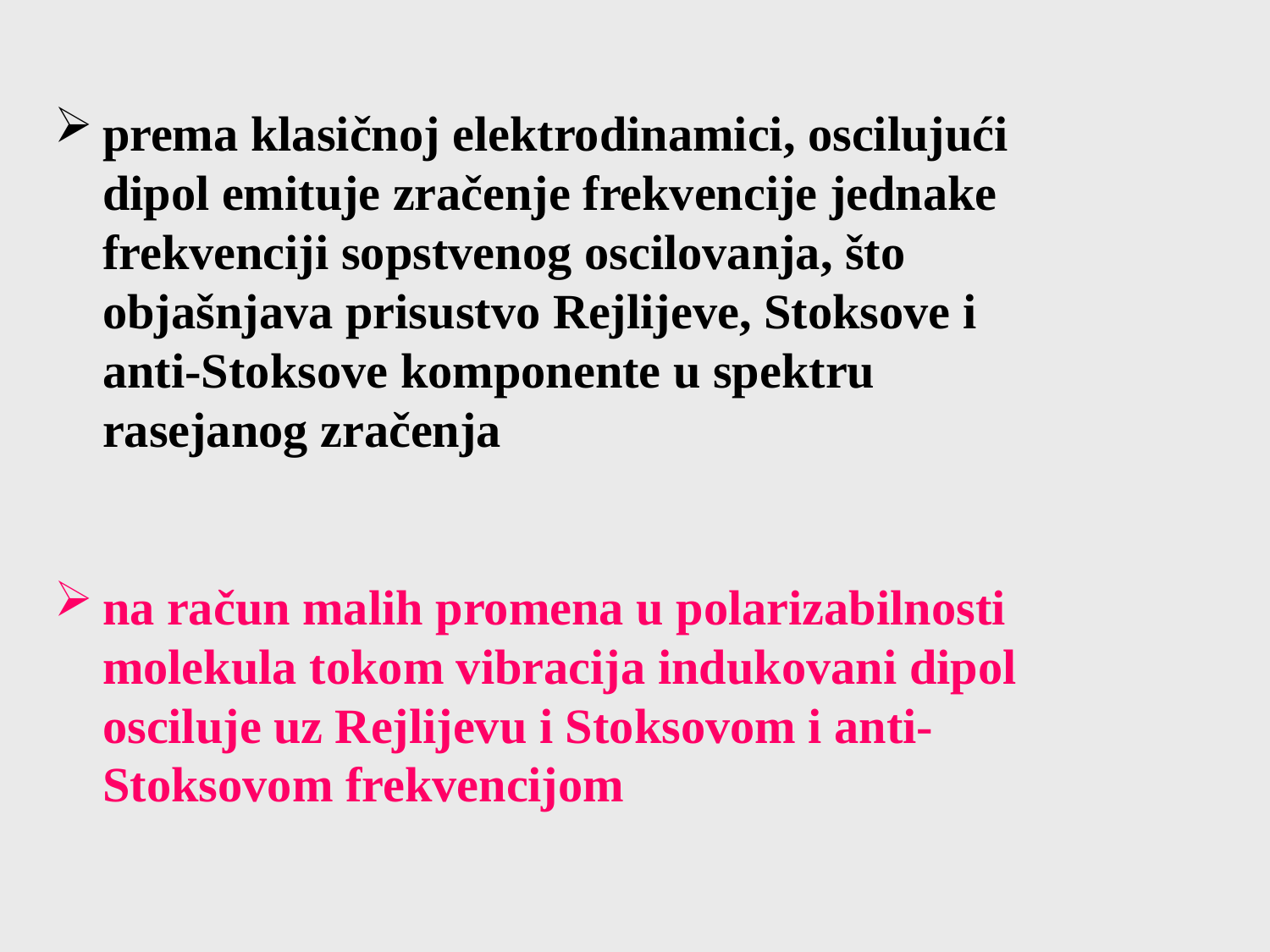

prema klasičnoj elektrodinamici, oscilujući dipol emituje zračenje frekvencije jednake frekvenciji sopstvenog oscilovanja, što objašnjava prisustvo Rejlijeve, Stoksove i anti-Stoksove komponente u spektru rasejanog zračenja

na račun malih promena u polarizabilnosti molekula tokom vibracija indukovani dipol osciluje uz Rejlijevu i Stoksovom i anti-Stoksovom frekvencijom